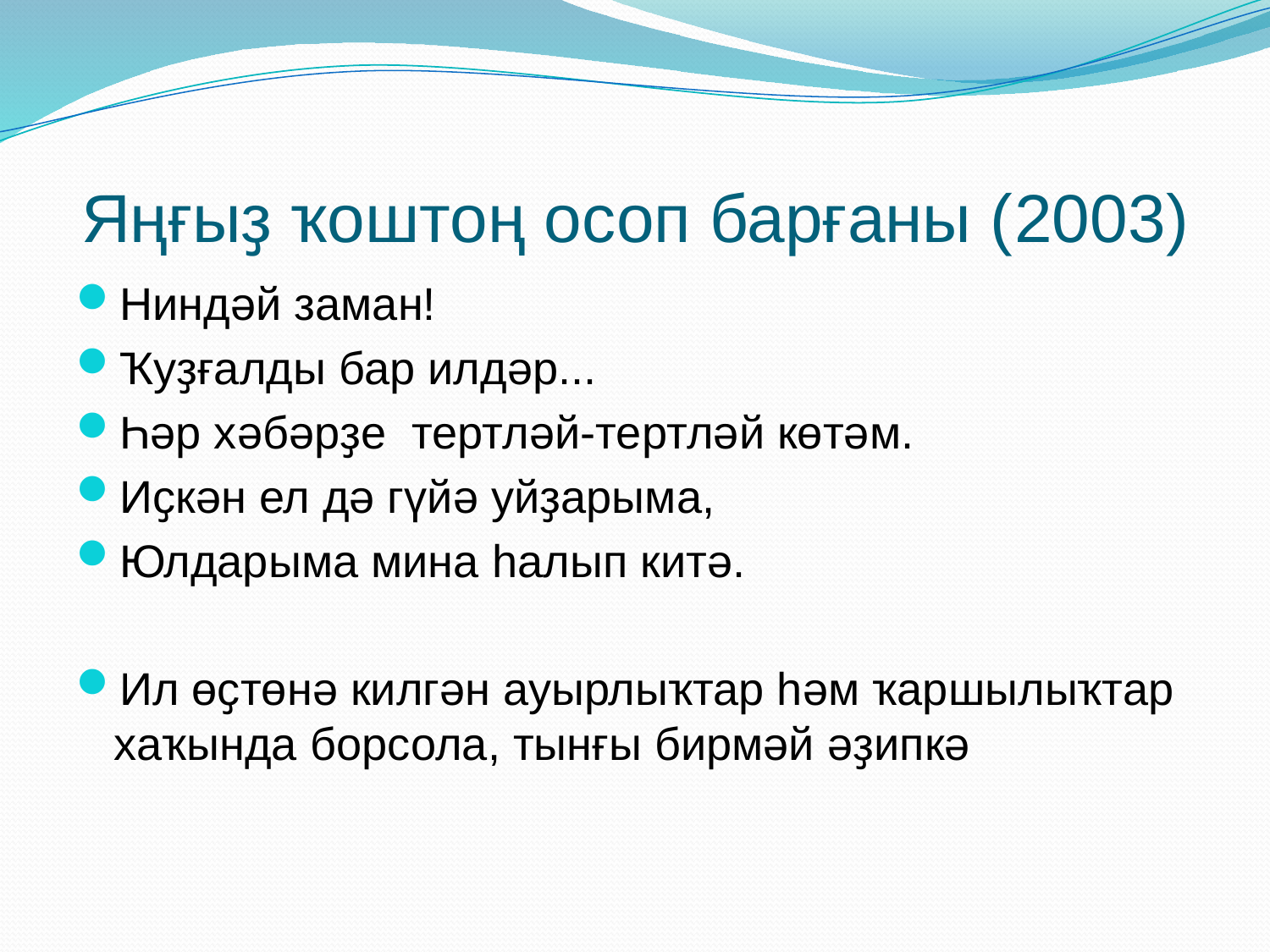

# Яңғыҙ ҡоштоң осоп барғаны (2003)
Ниндәй заман!
Ҡуҙғалды бар илдәр...
Һәр хәбәрҙе  тертләй-тертләй көтәм.
Иҫкән ел дә гүйә уйҙарыма,
Юлдарыма мина һалып китә.

Ил өҫтөнә килгән ауырлыҡтар һәм ҡаршылыҡтар хаҡында борсола, тынғы бирмәй әҙипкә